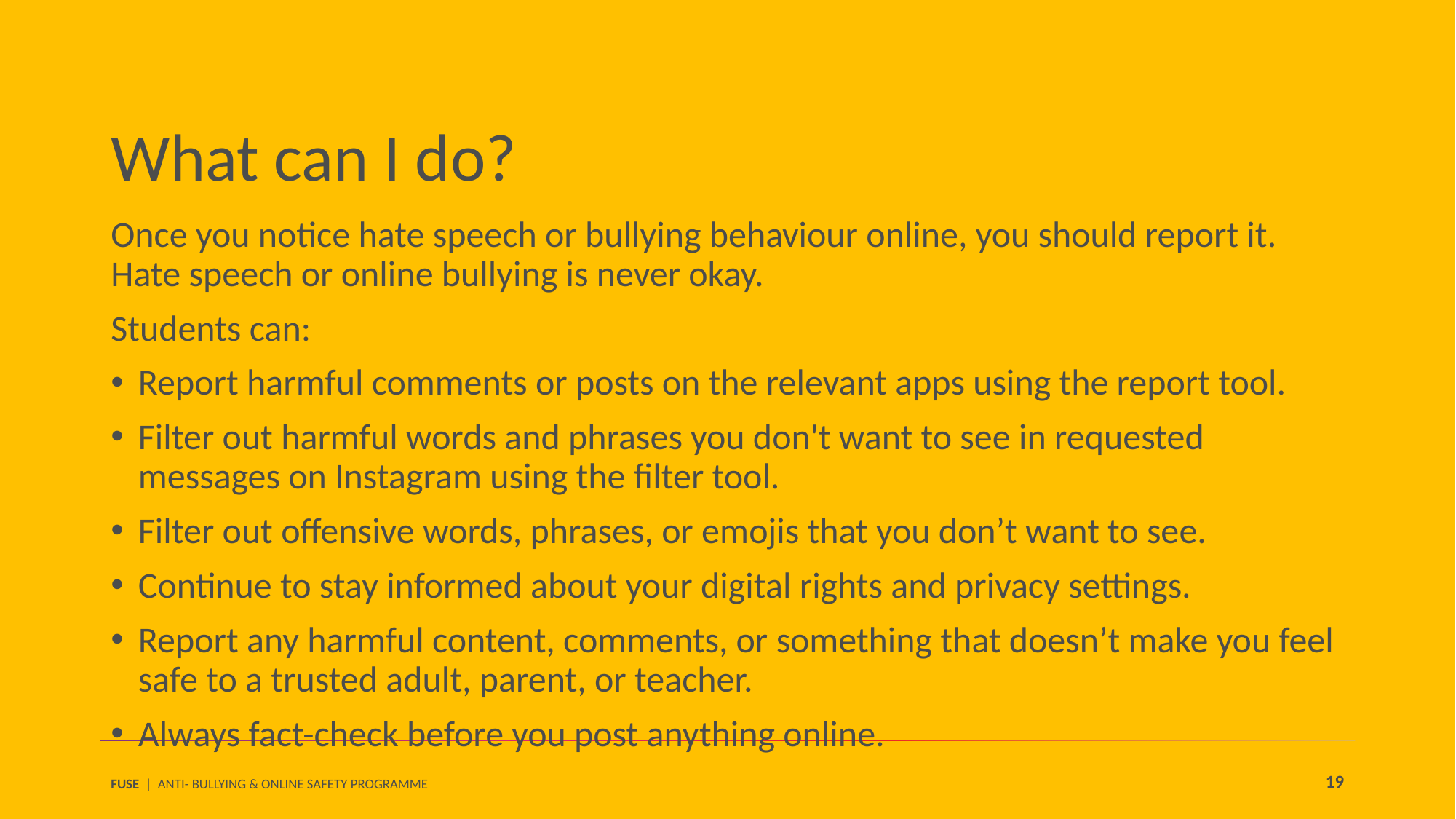

What can I do?
Once you notice hate speech or bullying behaviour online, you should report it. Hate speech or online bullying is never okay.
Students can:
Report harmful comments or posts on the relevant apps using the report tool.
Filter out harmful words and phrases you don't want to see in requested messages on Instagram using the filter tool.
Filter out offensive words, phrases, or emojis that you don’t want to see.
Continue to stay informed about your digital rights and privacy settings.
Report any harmful content, comments, or something that doesn’t make you feel safe to a trusted adult, parent, or teacher.
Always fact-check before you post anything online.
19